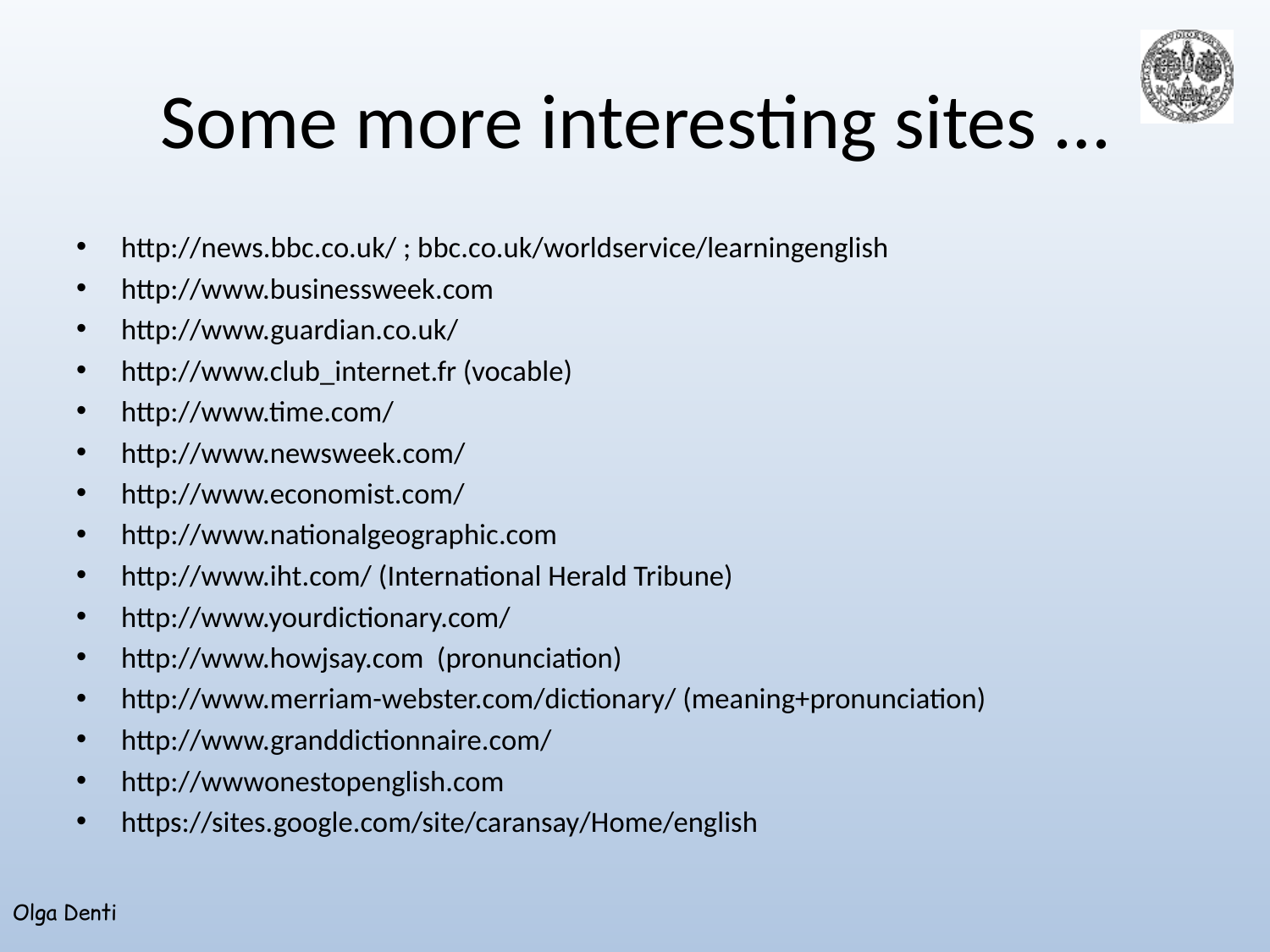

# Some more interesting sites …
http://news.bbc.co.uk/ ; bbc.co.uk/worldservice/learningenglish
http://www.businessweek.com
http://www.guardian.co.uk/
http://www.club_internet.fr (vocable)
http://www.time.com/
http://www.newsweek.com/
http://www.economist.com/
http://www.nationalgeographic.com
http://www.iht.com/ (International Herald Tribune)
http://www.yourdictionary.com/
http://www.howjsay.com  (pronunciation)
http://www.merriam-webster.com/dictionary/ (meaning+pronunciation)
http://www.granddictionnaire.com/
http://wwwonestopenglish.com
https://sites.google.com/site/caransay/Home/english